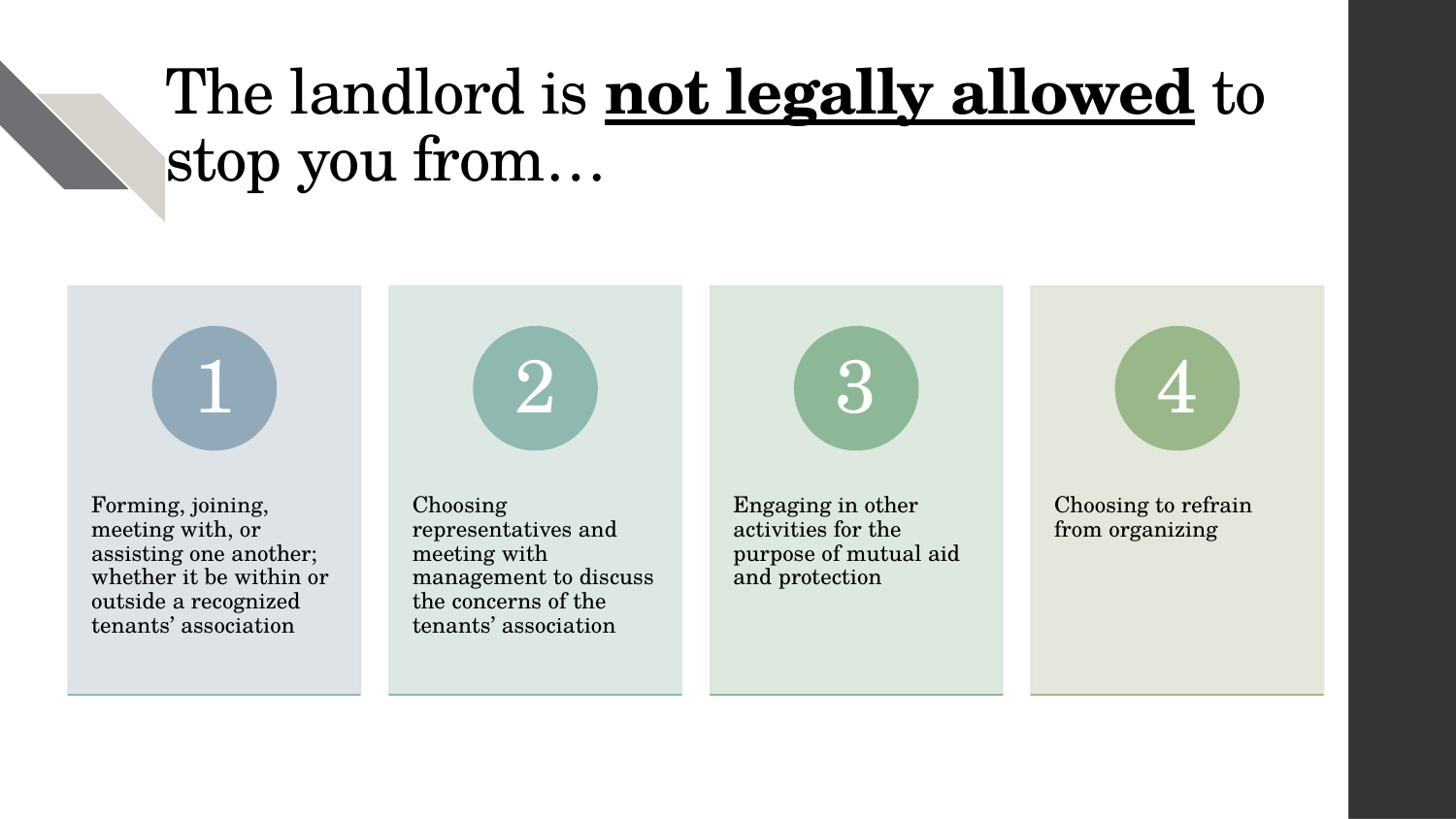

# The landlord is not legally allowed to stop you from…
Forming, joining, meeting with, or assisting one another; whether it be within or outside a recognized tenants’ association
1
Choosing representatives and meeting with management to discuss the concerns of the tenants’ association
2
Engaging in other activities for the purpose of mutual aid and protection
3
Choosing to refrain from organizing
4